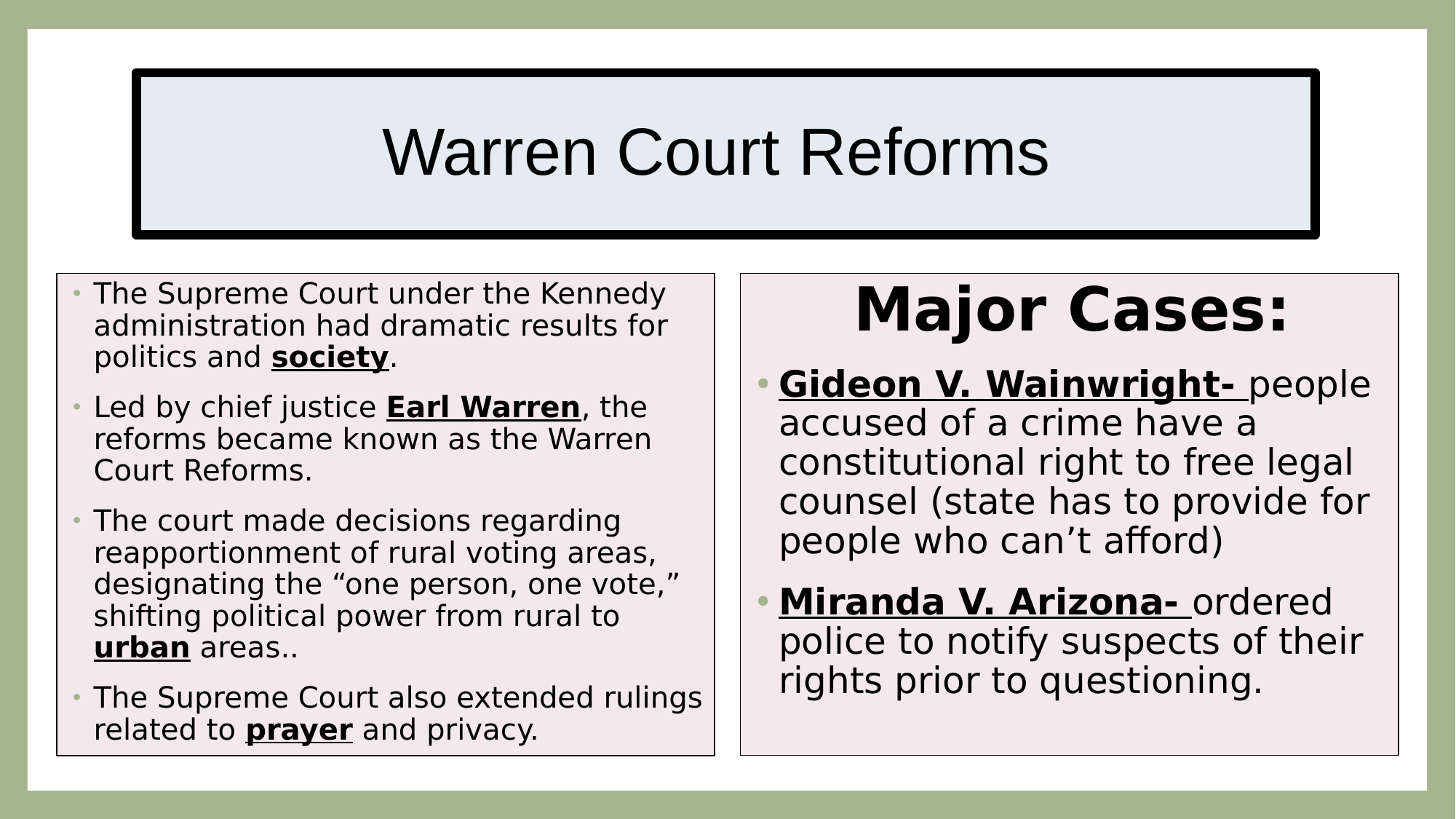

# Warren Court Reforms
The Supreme Court under the Kennedy administration had dramatic results for politics and society.
Led by chief justice Earl Warren, the reforms became known as the Warren Court Reforms.
The court made decisions regarding reapportionment of rural voting areas, designating the “one person, one vote,” shifting political power from rural to urban areas..
The Supreme Court also extended rulings related to prayer and privacy.
Major Cases:
Gideon V. Wainwright- people accused of a crime have a constitutional right to free legal counsel (state has to provide for people who can’t afford)
Miranda V. Arizona- ordered police to notify suspects of their rights prior to questioning.